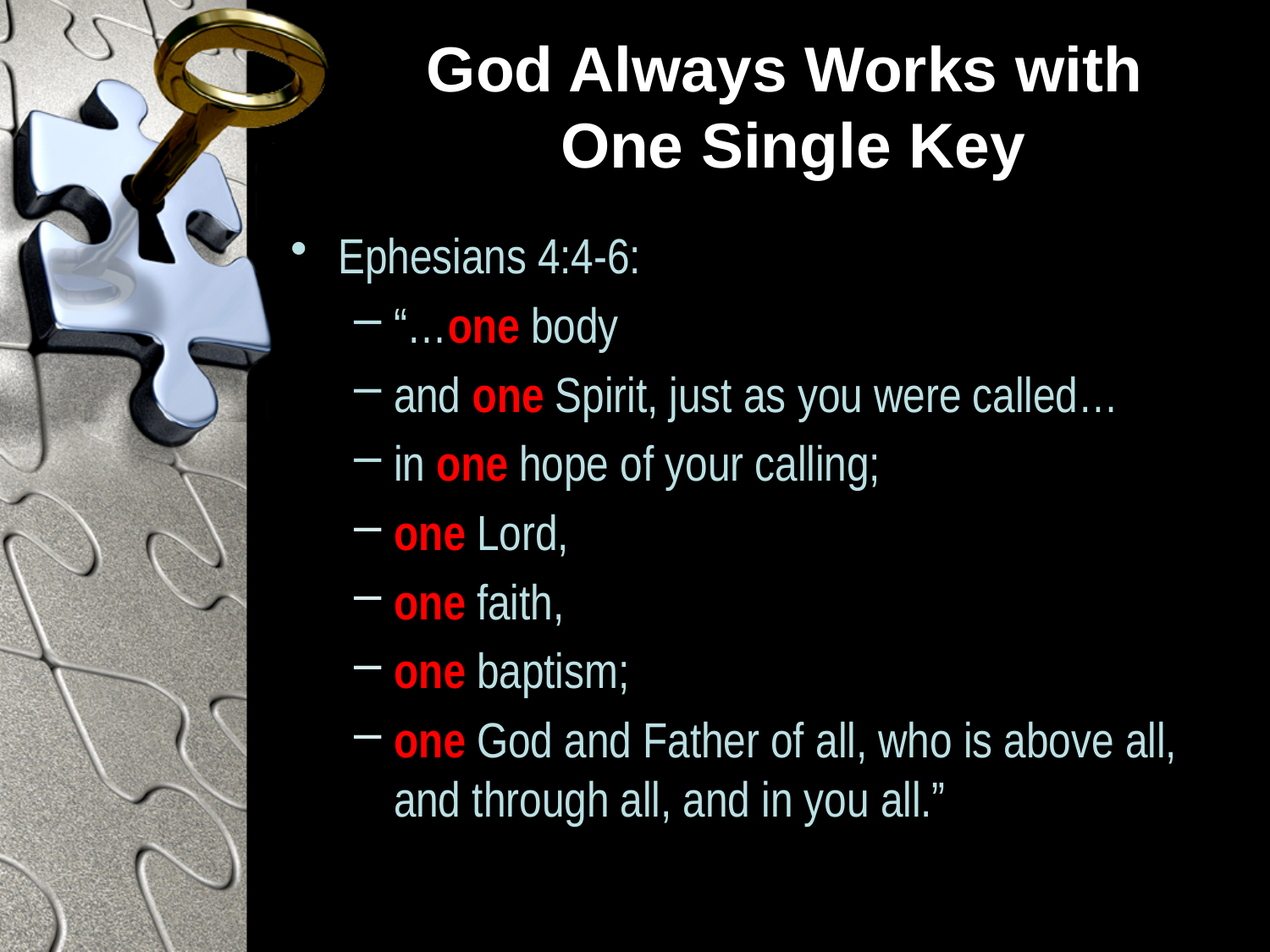

# God Always Works with One Single Key
Ephesians 4:4-6:
“…one body
and one Spirit, just as you were called…
in one hope of your calling;
one Lord,
one faith,
one baptism;
one God and Father of all, who is above all, and through all, and in you all.”